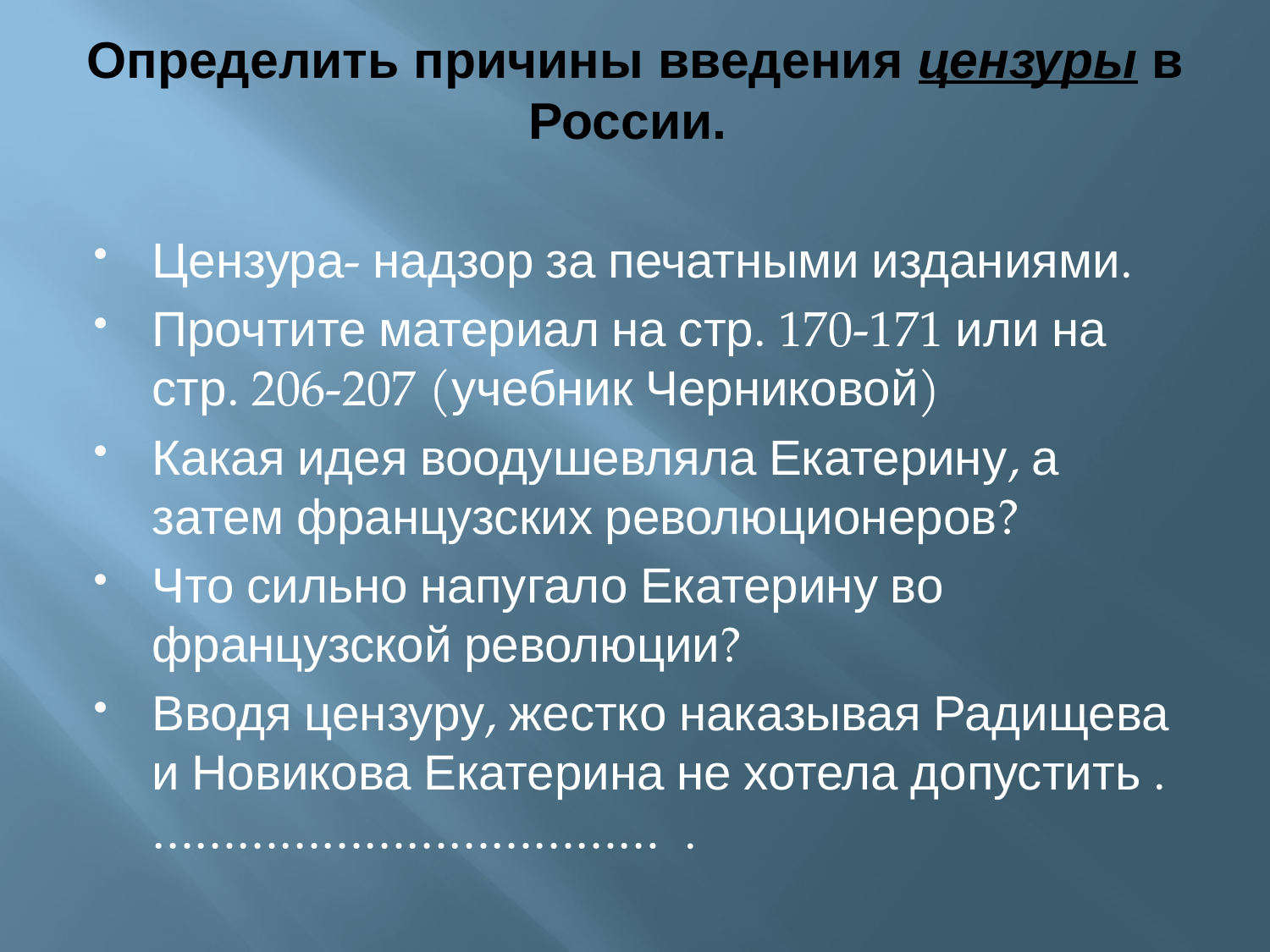

# Определить причины введения цензуры в России.
Цензура- надзор за печатными изданиями.
Прочтите материал на стр. 170-171 или на стр. 206-207 (учебник Черниковой)
Какая идея воодушевляла Екатерину, а затем французских революционеров?
Что сильно напугало Екатерину во французской революции?
Вводя цензуру, жестко наказывая Радищева и Новикова Екатерина не хотела допустить .………………………………  .